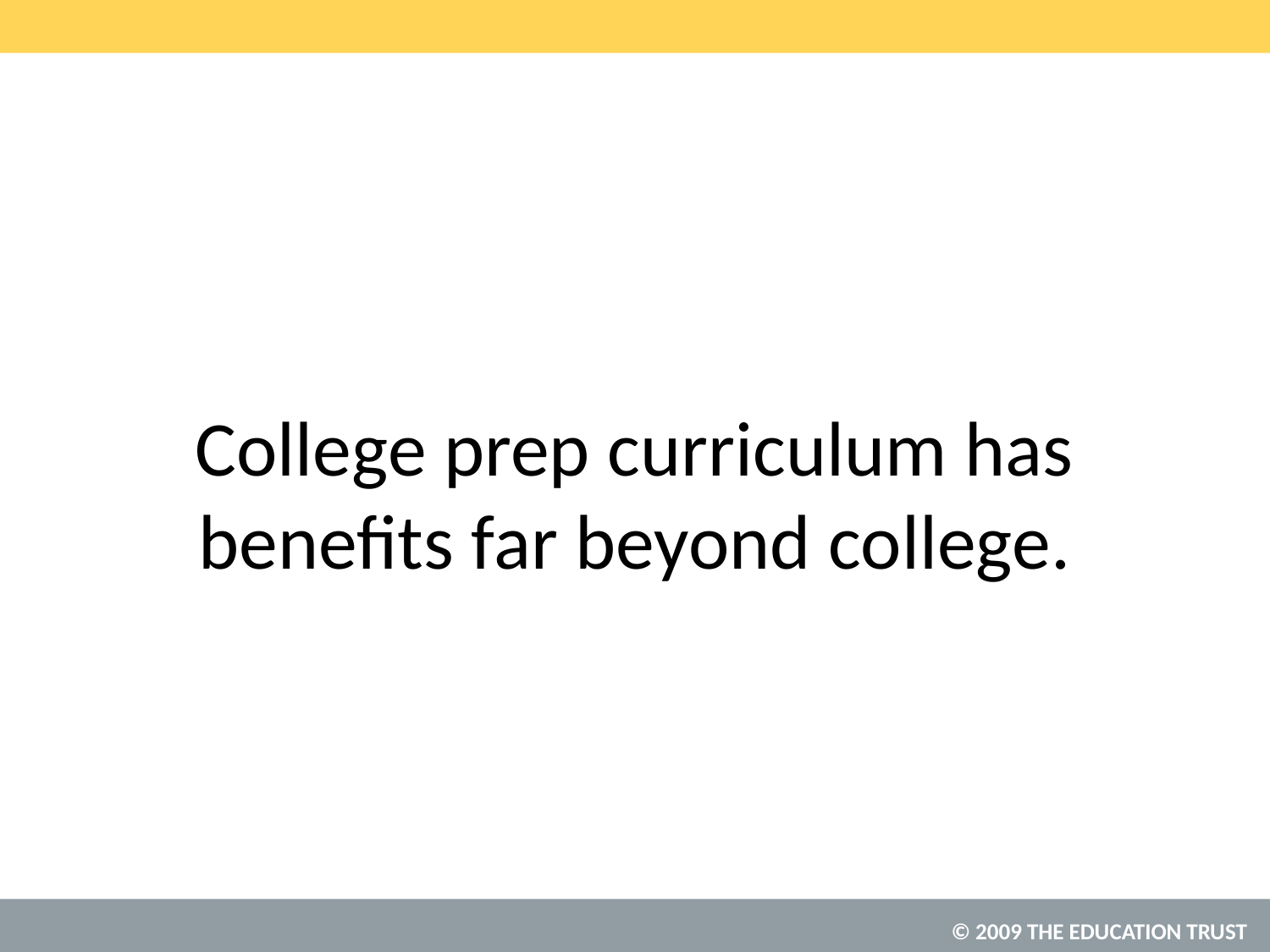

# College prep curriculum has benefits far beyond college.